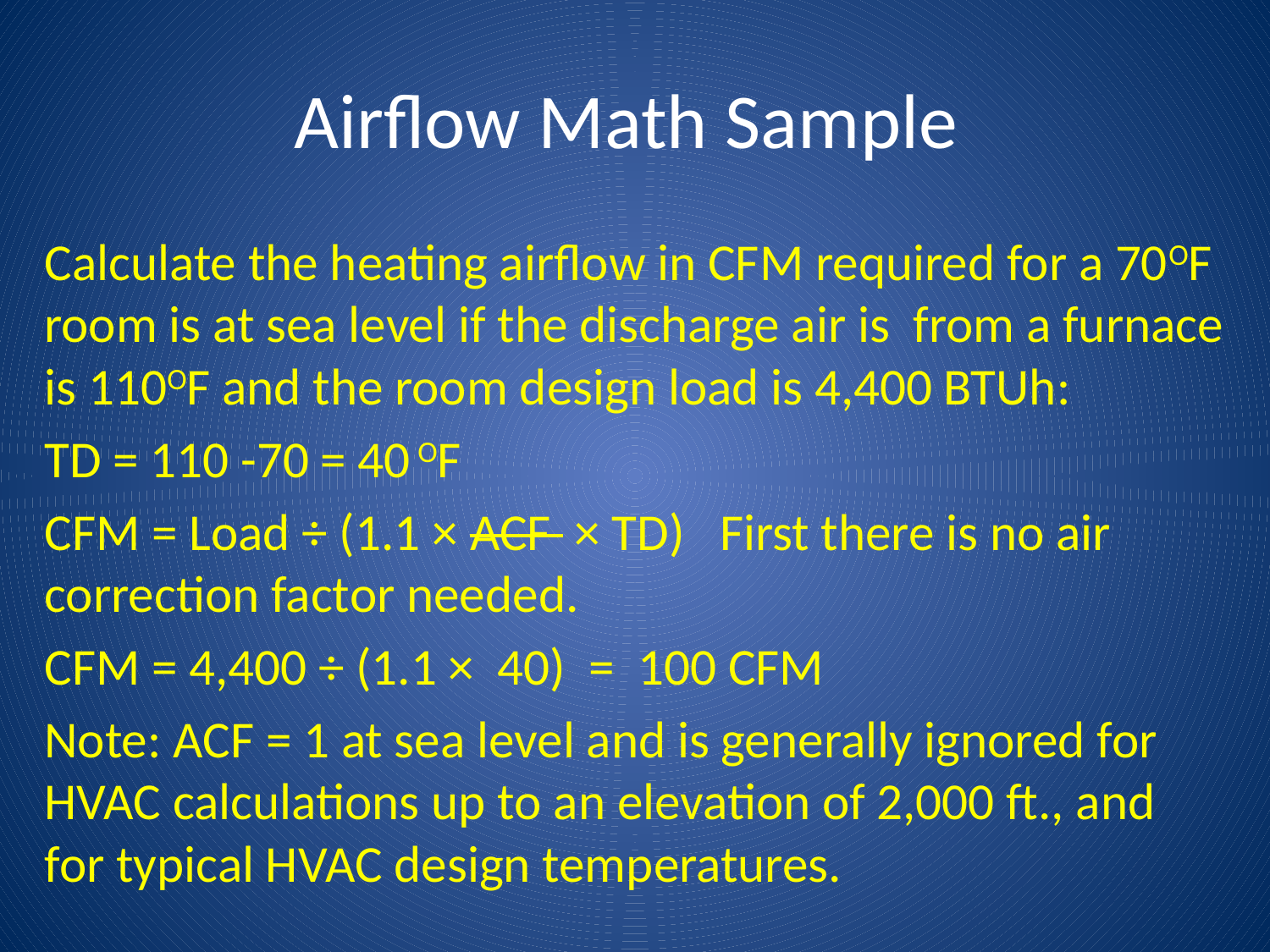

# Airflow Math Sample
Calculate the heating airflow in CFM required for a 70OF room is at sea level if the discharge air is  from a furnace is 110OF and the room design load is 4,400 BTUh:
TD = 110 -70 = 40 OF
CFM = Load ÷ (1.1 × ACF  × TD)   First there is no air correction factor needed.
CFM = 4,400 ÷ (1.1 ×  40)  =  100 CFM
Note: ACF = 1 at sea level and is generally ignored for HVAC calculations up to an elevation of 2,000 ft., and for typical HVAC design temperatures.